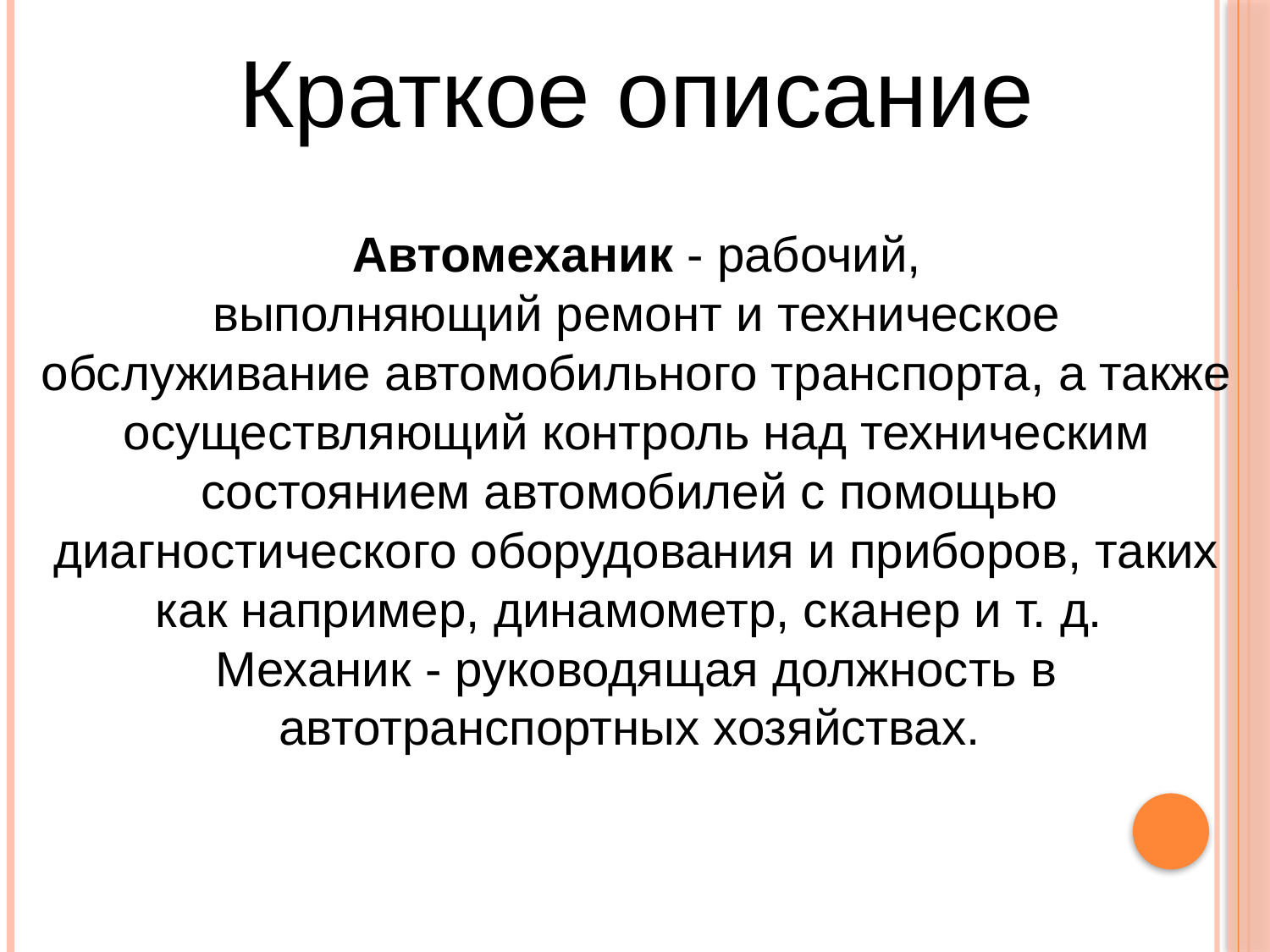

Краткое описание
Автомеханик - рабочий, выполняющий ремонт и техническое обслуживание автомобильного транспорта, а также осуществляющий контроль над техническим состоянием автомобилей с помощью
диагностического оборудования и приборов, таких как например, динамометр, сканер и т. д.
Механик - руководящая должность в автотранспортных хозяйствах.